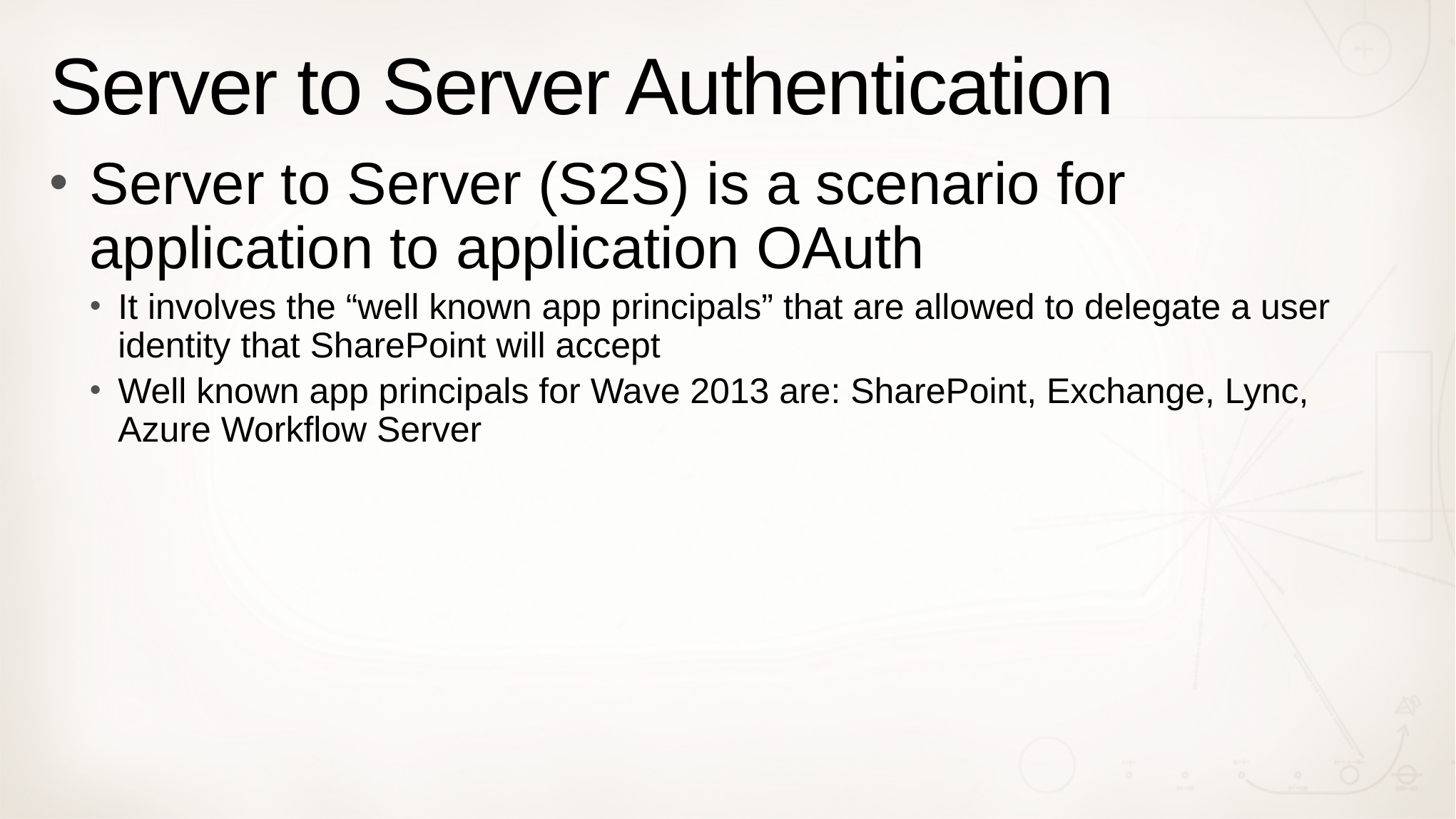

# Server to Server Authentication
Server to Server (S2S) is a scenario for application to application OAuth
It involves the “well known app principals” that are allowed to delegate a user identity that SharePoint will accept
Well known app principals for Wave 2013 are: SharePoint, Exchange, Lync, Azure Workflow Server